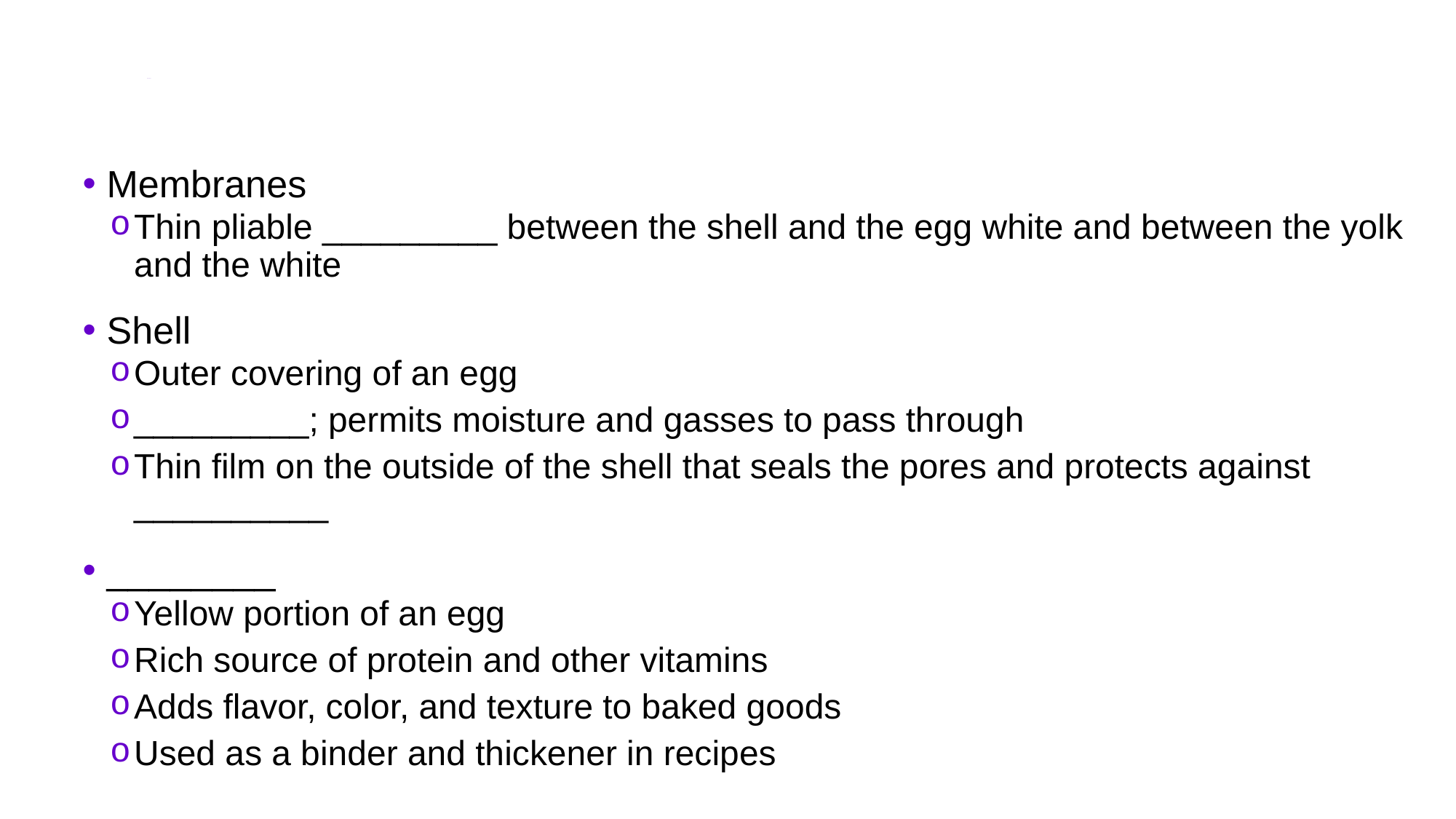

# The Parts of an Egg Objective 2
Membranes
Thin pliable _________ between the shell and the egg white and between the yolk and the white
Shell
Outer covering of an egg
_________; permits moisture and gasses to pass through
Thin film on the outside of the shell that seals the pores and protects against __________
________
Yellow portion of an egg
Rich source of protein and other vitamins
Adds flavor, color, and texture to baked goods
Used as a binder and thickener in recipes